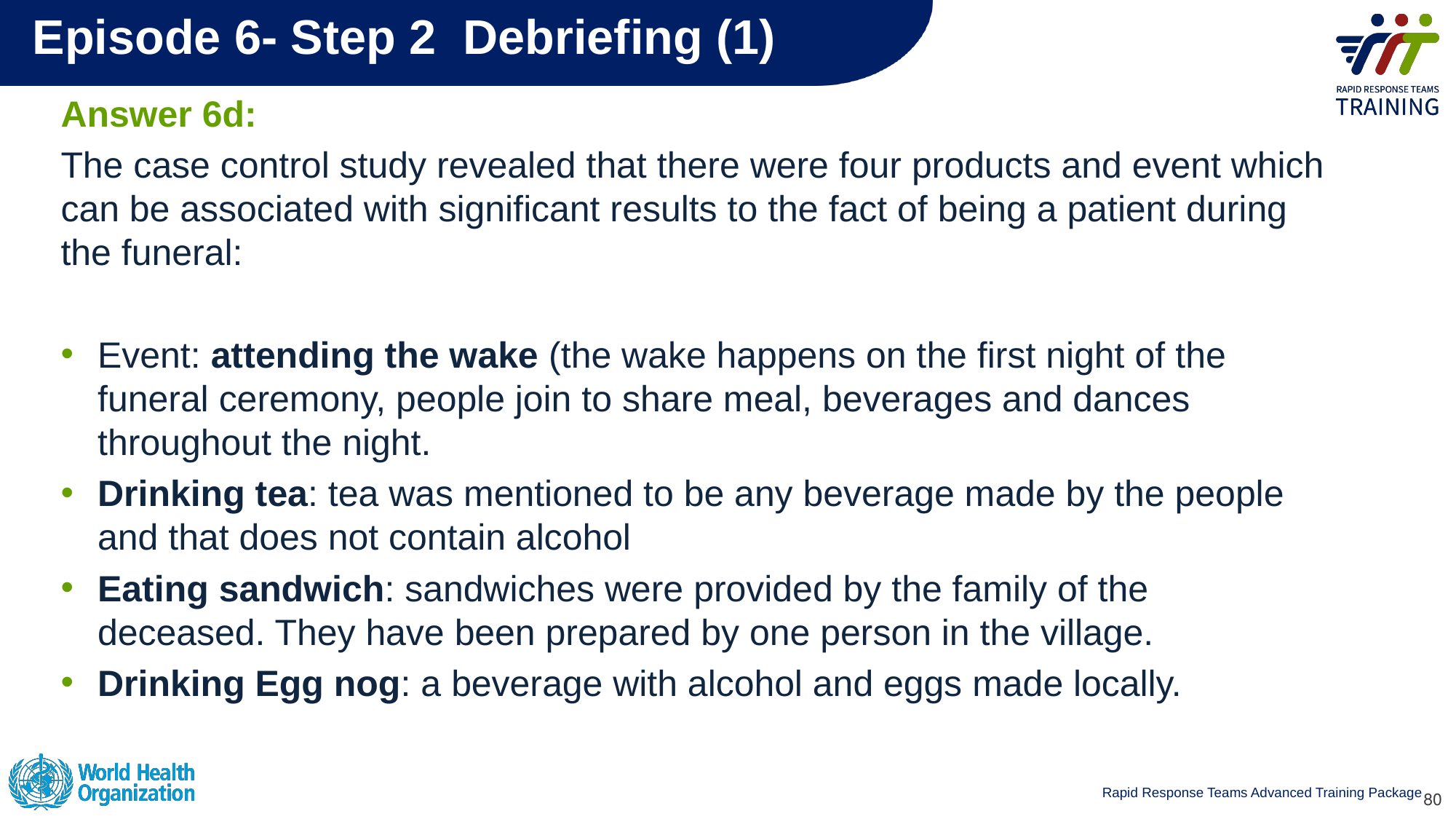

# Episode 6- Step 2  Debriefing (1)
Answer 6d:
The case control study revealed that there were four products and event which can be associated with significant results to the fact of being a patient during the funeral:

Event: attending the wake (the wake happens on the first night of the funeral ceremony, people join to share meal, beverages and dances throughout the night.
Drinking tea: tea was mentioned to be any beverage made by the people and that does not contain alcohol
Eating sandwich: sandwiches were provided by the family of the deceased. They have been prepared by one person in the village.
Drinking Egg nog: a beverage with alcohol and eggs made locally.